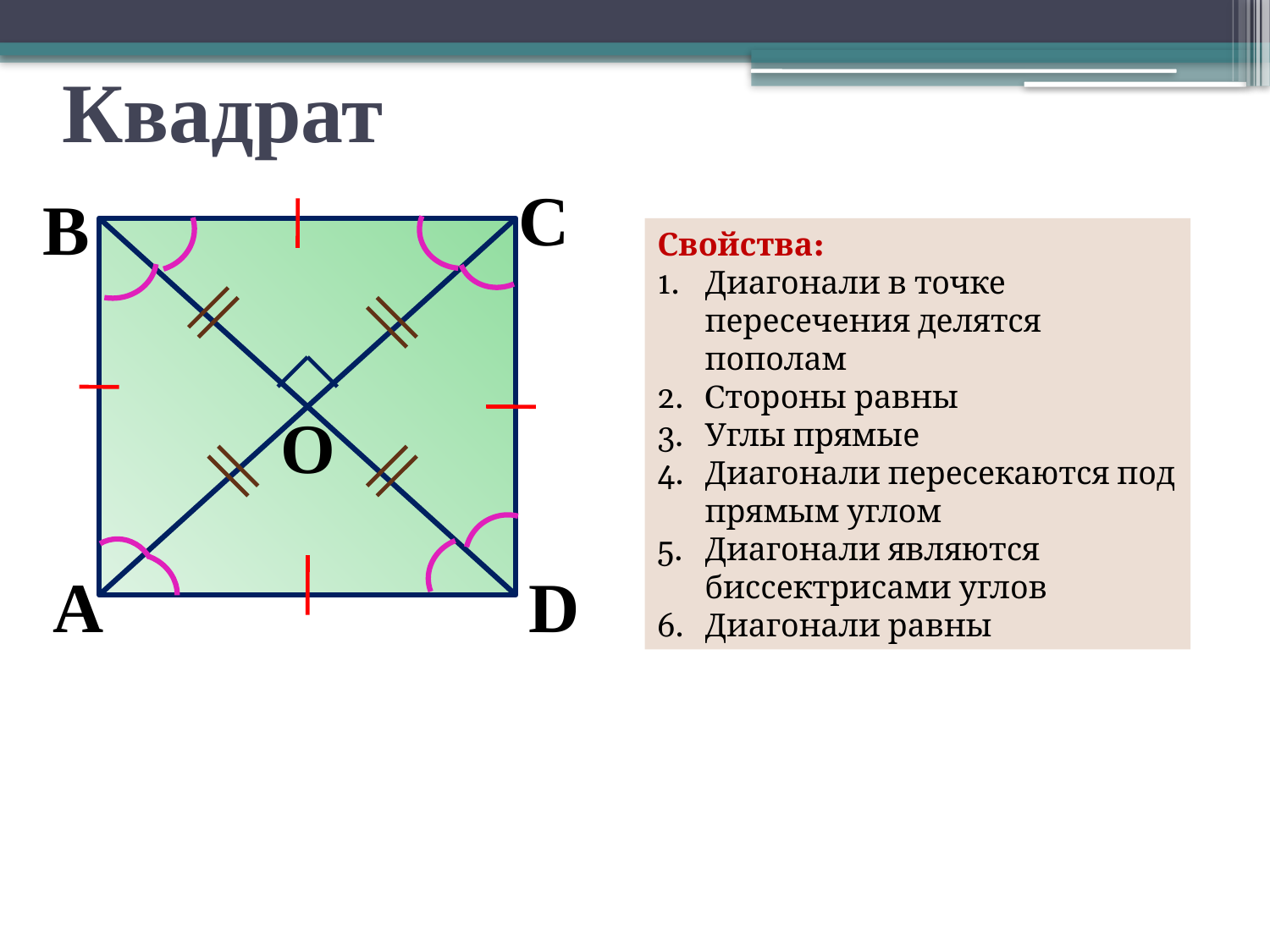

# Квадрат
C
B

Свойства:
Диагонали в точке пересечения делятся пополам
Cтороны равны
Углы прямые
Диагонали пересекаются под прямым углом
Диагонали являются биссектрисами углов
Диагонали равны
O

А

D